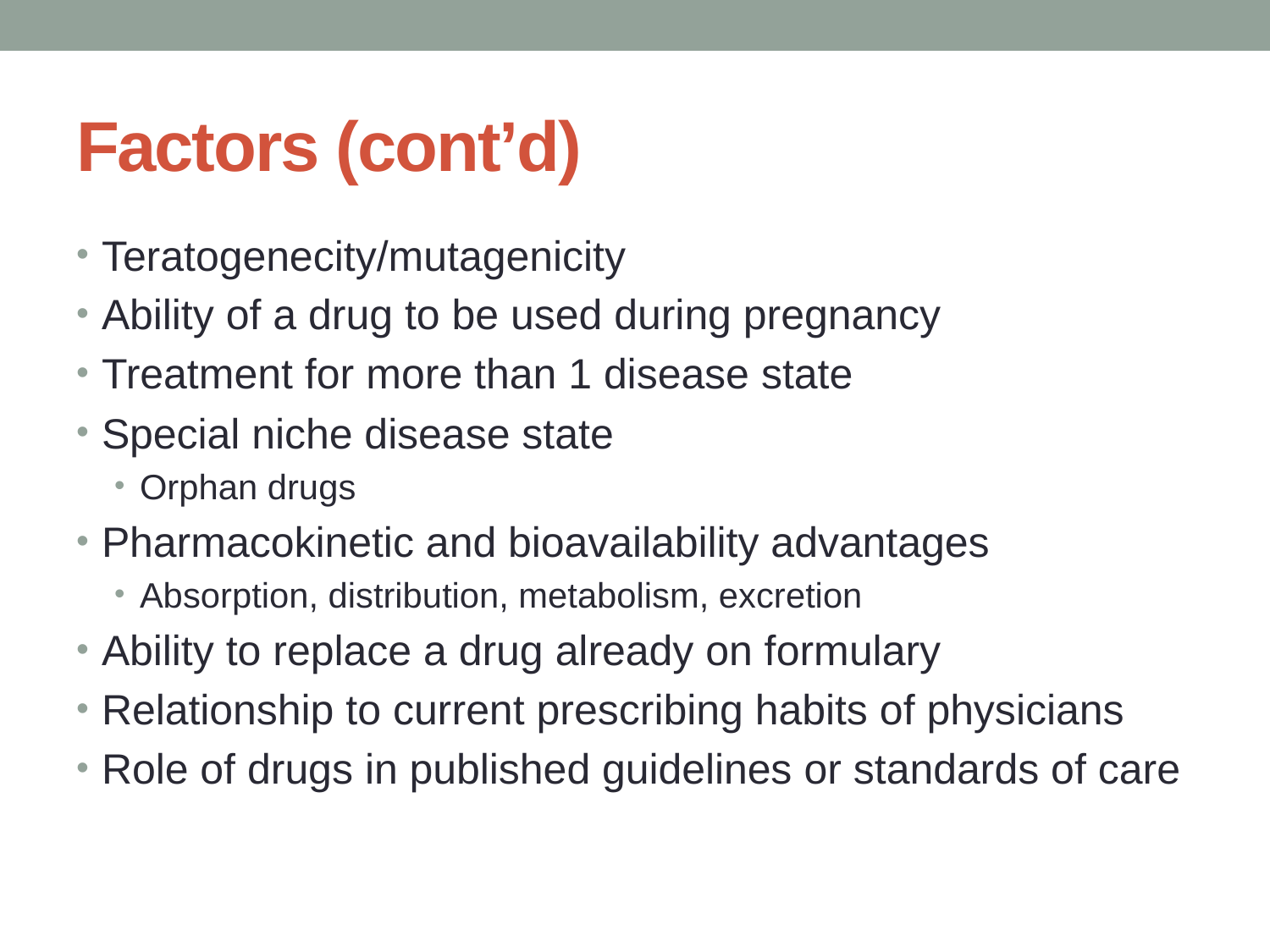

# Factors (cont’d)
Teratogenecity/mutagenicity
Ability of a drug to be used during pregnancy
Treatment for more than 1 disease state
Special niche disease state
Orphan drugs
Pharmacokinetic and bioavailability advantages
Absorption, distribution, metabolism, excretion
Ability to replace a drug already on formulary
Relationship to current prescribing habits of physicians
Role of drugs in published guidelines or standards of care